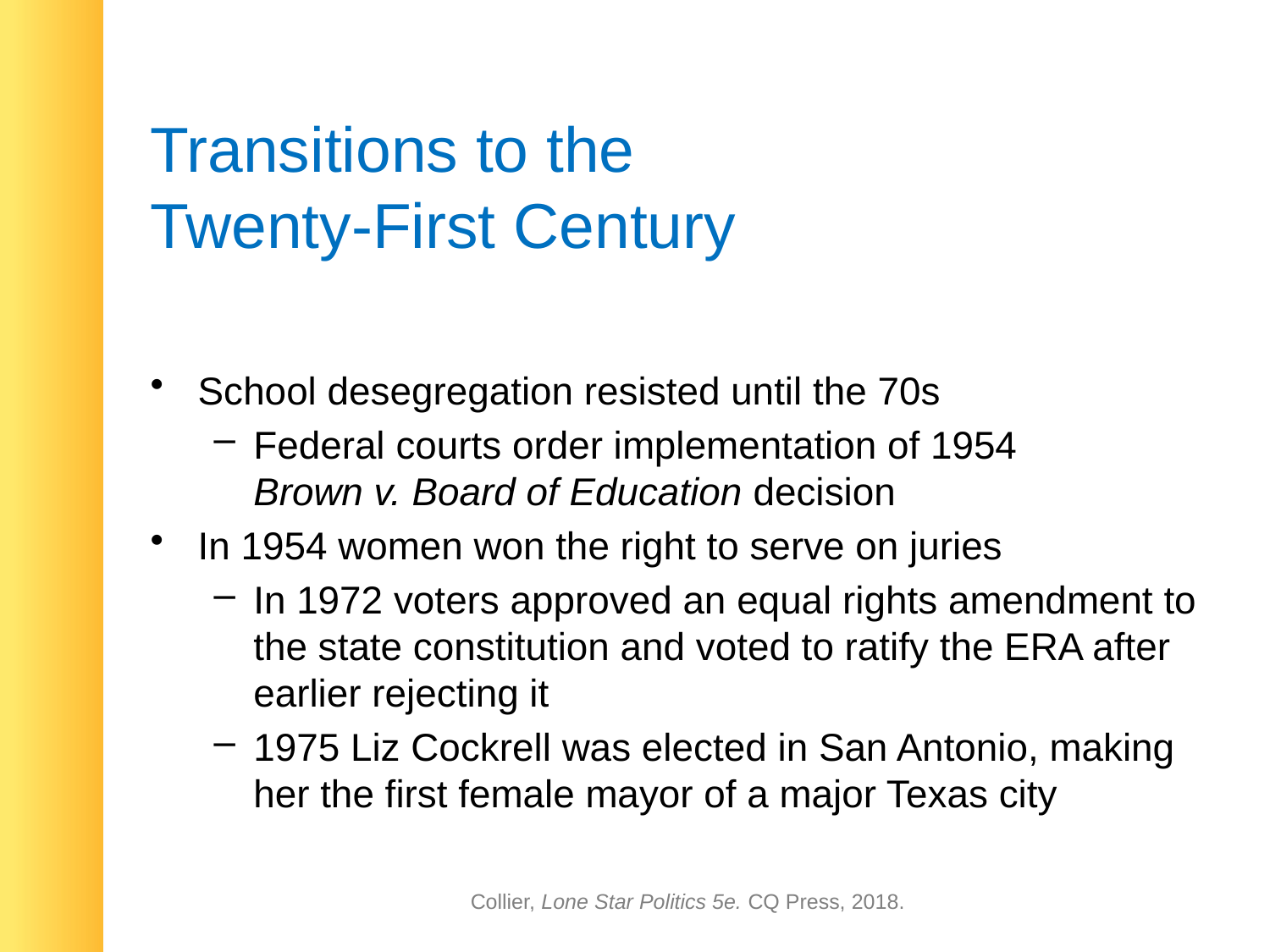

# Transitions to the Twenty-First Century
School desegregation resisted until the 70s
Federal courts order implementation of 1954
Brown v. Board of Education decision
In 1954 women won the right to serve on juries
In 1972 voters approved an equal rights amendment to the state constitution and voted to ratify the ERA after earlier rejecting it
1975 Liz Cockrell was elected in San Antonio, making her the first female mayor of a major Texas city
Collier, Lone Star Politics 5e. CQ Press, 2018.